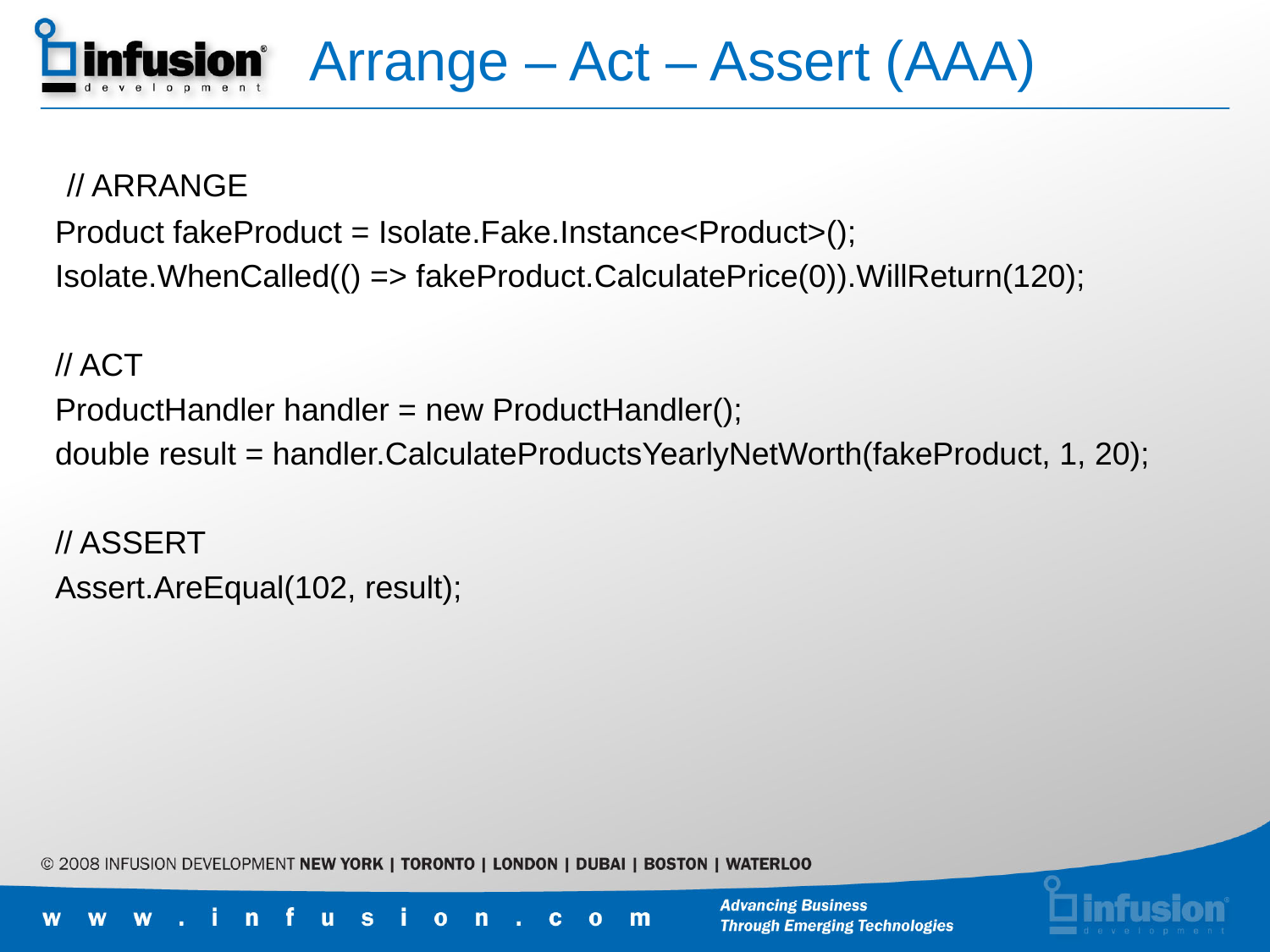

# Arrange – Act – Assert (AAA)
 // ARRANGE
Product fakeProduct = Isolate.Fake.Instance<Product>();
Isolate.WhenCalled(() => fakeProduct.CalculatePrice(0)).WillReturn(120);

// ACT
ProductHandler handler = new ProductHandler();
double result = handler.CalculateProductsYearlyNetWorth(fakeProduct, 1, 20);

// ASSERT
Assert.AreEqual(102, result);